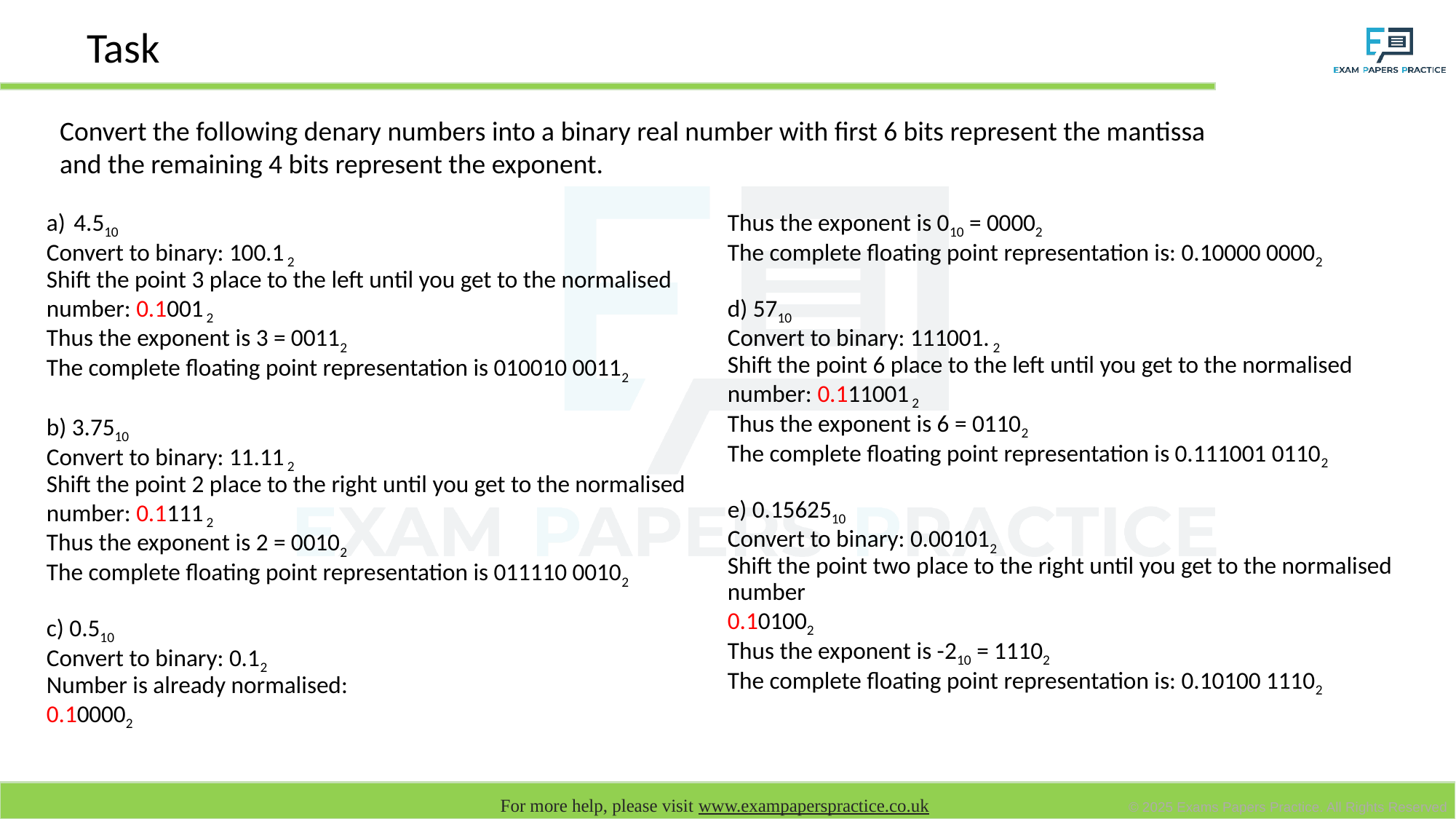

# Task
Convert the following denary numbers into a binary real number with first 6 bits represent the mantissa and the remaining 4 bits represent the exponent.
4.510
Convert to binary: 100.1 2
Shift the point 3 place to the left until you get to the normalised number: 0.1001 2
Thus the exponent is 3 = 00112
The complete floating point representation is 010010 00112

b) 3.7510
Convert to binary: 11.11 2
Shift the point 2 place to the right until you get to the normalised number: 0.1111 2
Thus the exponent is 2 = 00102
The complete floating point representation is 011110 00102

c) 0.510
Convert to binary: 0.12
Number is already normalised:
0.100002
Thus the exponent is 010 = 00002
The complete floating point representation is: 0.10000 00002

d) 5710
Convert to binary: 111001. 2
Shift the point 6 place to the left until you get to the normalised number: 0.111001 2
Thus the exponent is 6 = 01102
The complete floating point representation is 0.111001 01102

e) 0.1562510
Convert to binary: 0.001012
Shift the point two place to the right until you get to the normalised number
0.101002
Thus the exponent is -210 = 11102
The complete floating point representation is: 0.10100 11102